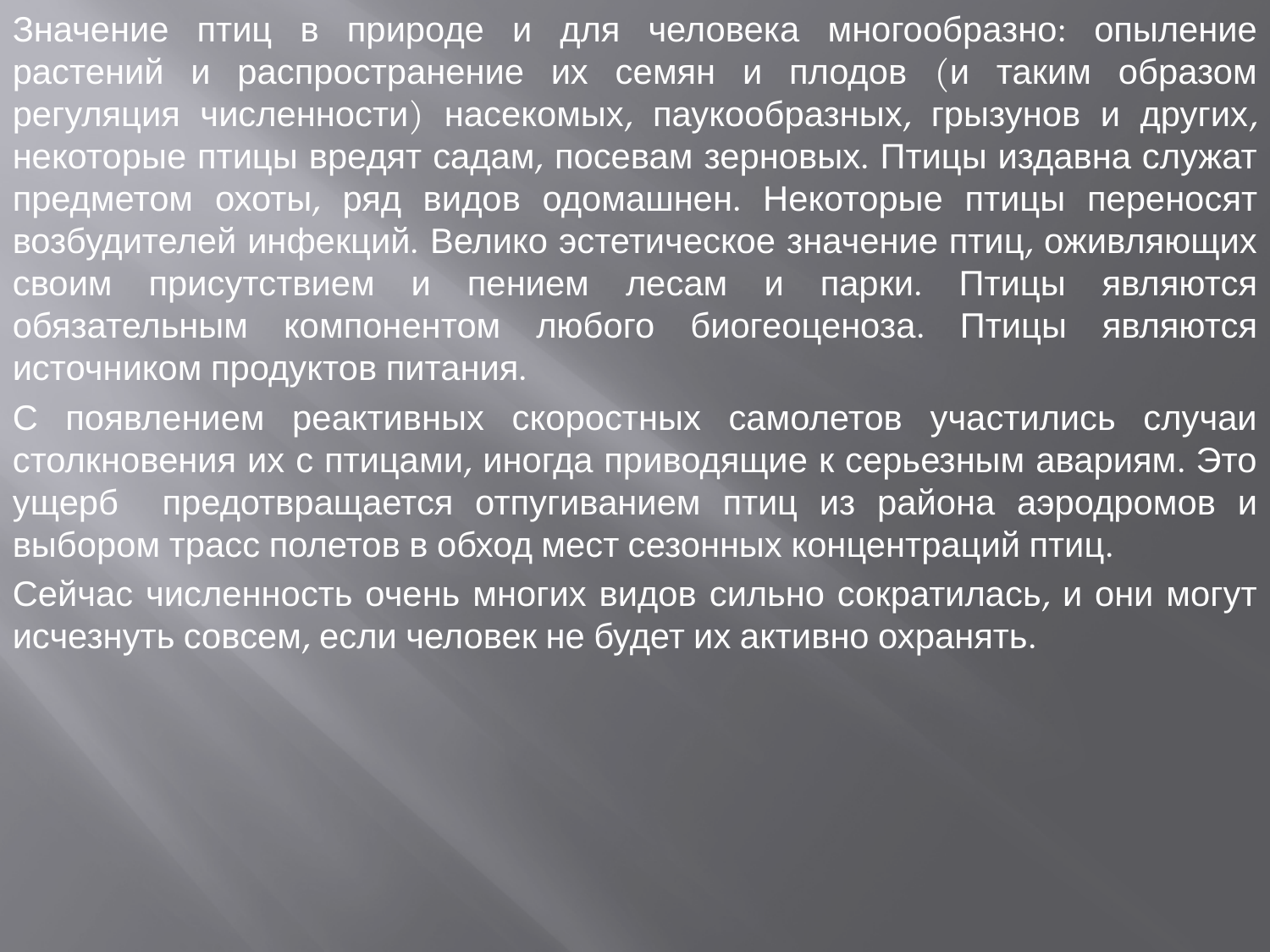

Значение птиц в природе и для человека многообразно: опыление растений и распространение их семян и плодов (и таким образом регуляция численности) насекомых, паукообразных, грызунов и других, некоторые птицы вредят садам, посевам зерновых. Птицы издавна служат предметом охоты, ряд видов одомашнен. Некоторые птицы переносят возбудителей инфекций. Велико эстетическое значение птиц, оживляющих своим присутствием и пением лесам и парки. Птицы являются обязательным компонентом любого биогеоценоза. Птицы являются источником продуктов питания.
С появлением реактивных скоростных самолетов участились случаи столкновения их с птицами, иногда приводящие к серьезным авариям. Это ущерб  предотвращается отпугиванием птиц из района аэродромов и выбором трасс полетов в обход мест сезонных концентраций птиц.
Сейчас численность очень многих видов сильно сократилась, и они могут исчезнуть совсем, если человек не будет их активно охранять.